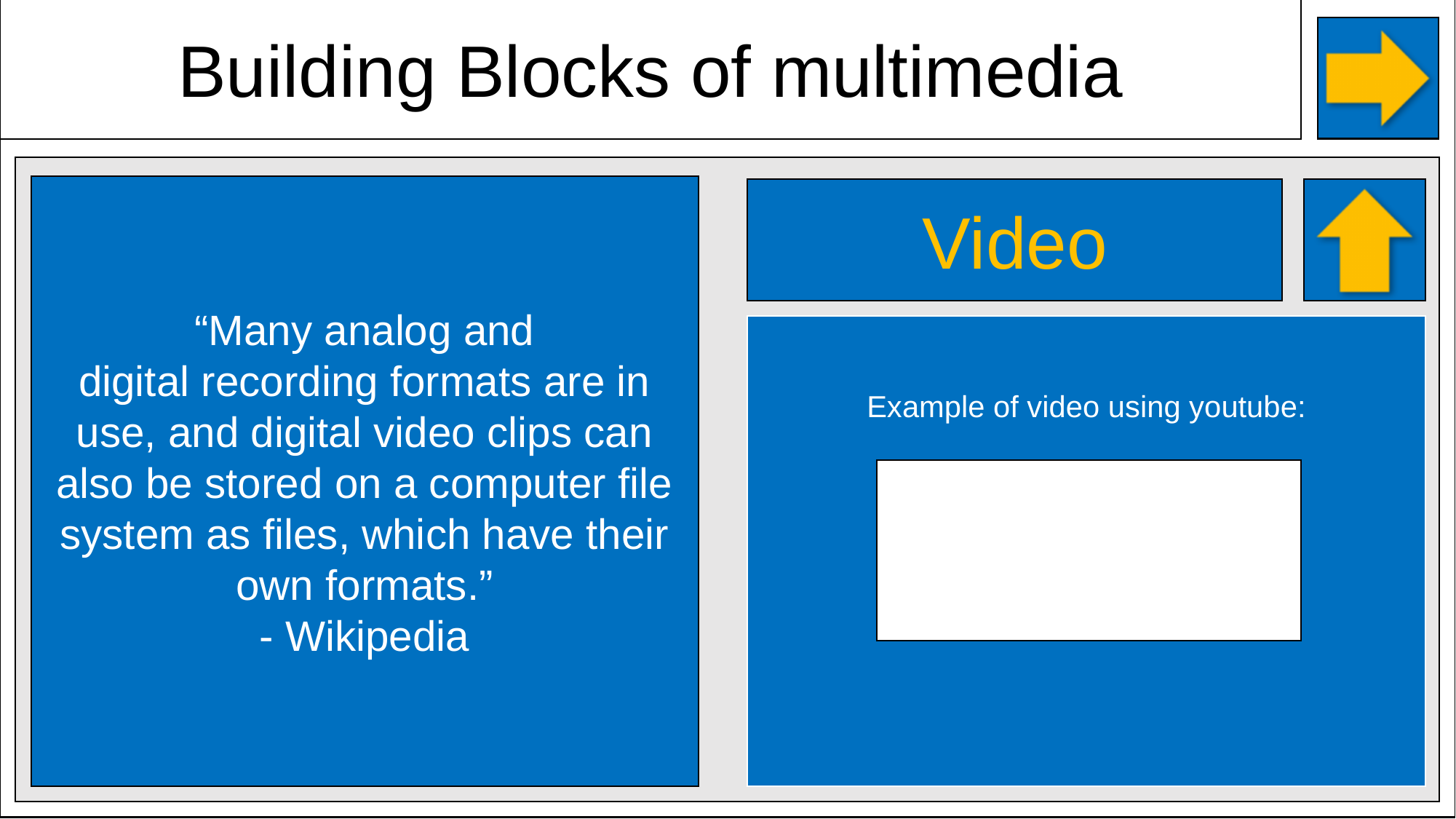

Building Blocks of multimedia

“Many analog and digital recording formats are in use, and digital video clips can also be stored on a computer file system as files, which have their own formats.”
- Wikipedia
Video

Example of video using youtube:

https://www.youtube.com/watch?v=2FKrDPTxCJ0